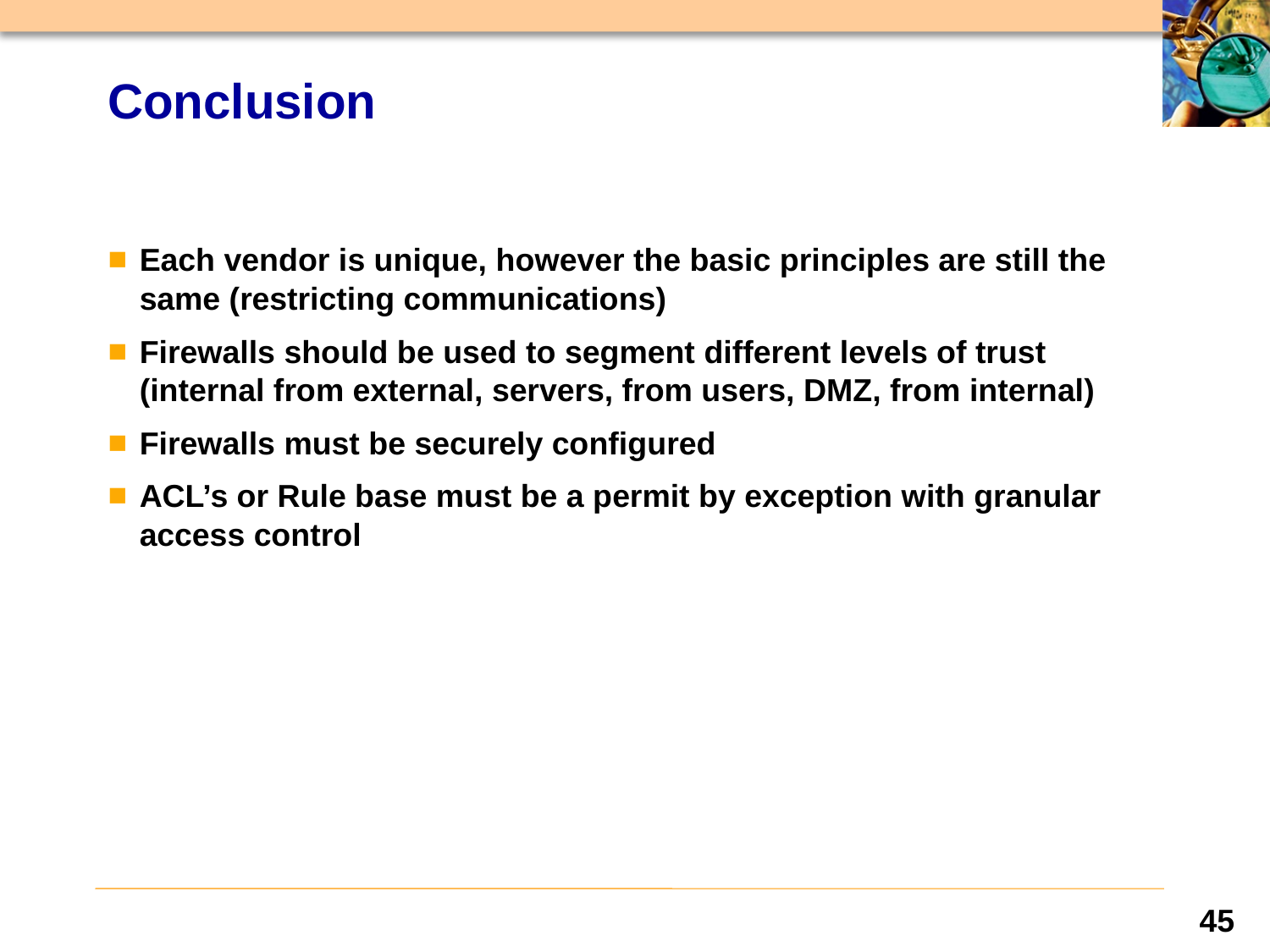

# Conclusion

Each vendor is unique, however the basic principles are still the same (restricting communications)
Firewalls should be used to segment different levels of trust (internal from external, servers, from users, DMZ, from internal)
Firewalls must be securely configured
ACL’s or Rule base must be a permit by exception with granular access control